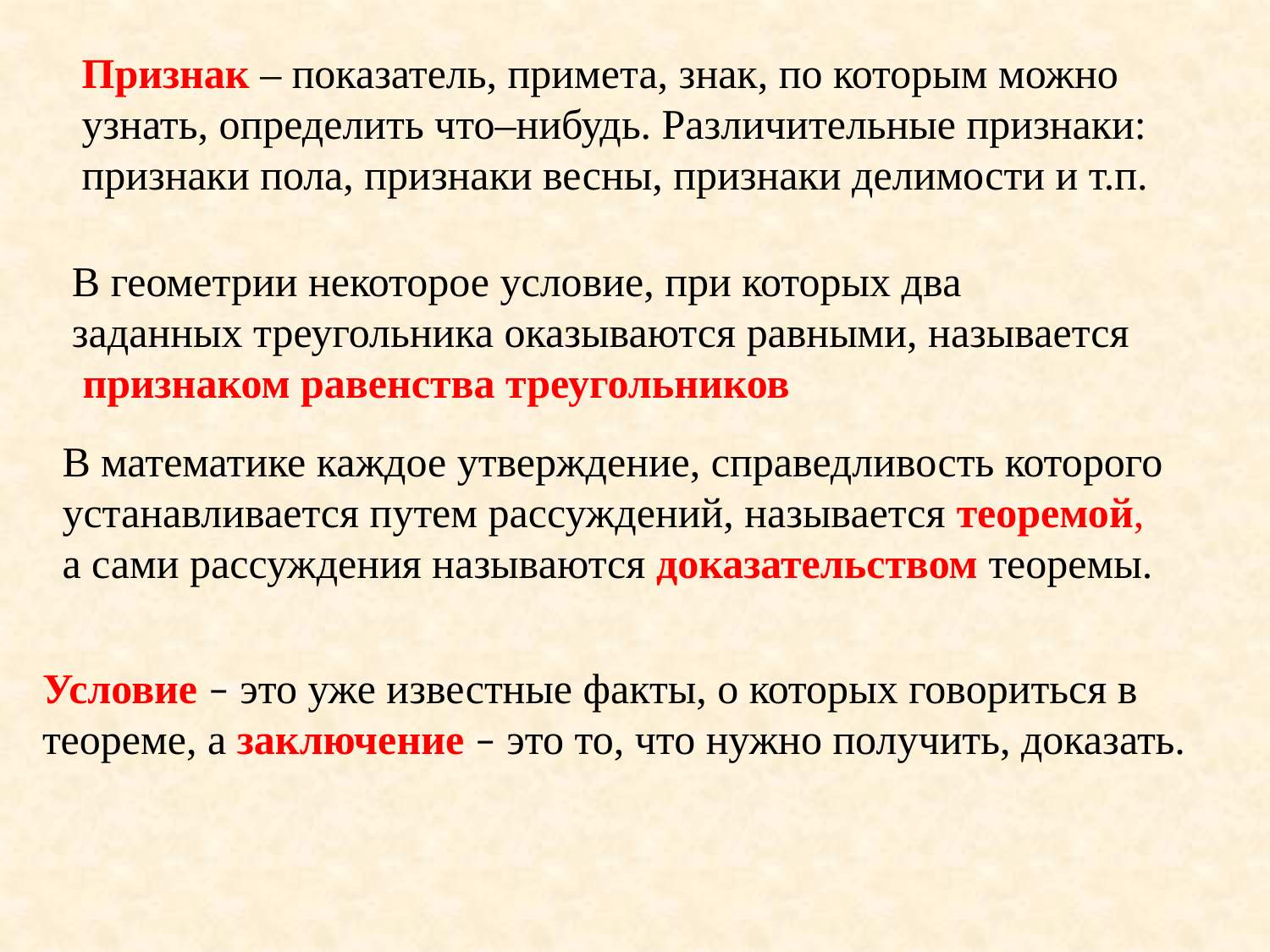

Признак – показатель, примета, знак, по которым можно узнать, определить что–нибудь. Различительные признаки: признаки пола, признаки весны, признаки делимости и т.п.
В геометрии некоторое условие, при которых два заданных треугольника оказываются равными, называется  признаком равенства треугольников
В математике каждое утверждение, справедливость которого устанавливается путем рассуждений, называется теоремой, а сами рассуждения называются доказательством теоремы.
Условие – это уже известные факты, о которых говориться в теореме, а заключение – это то, что нужно получить, доказать.
11